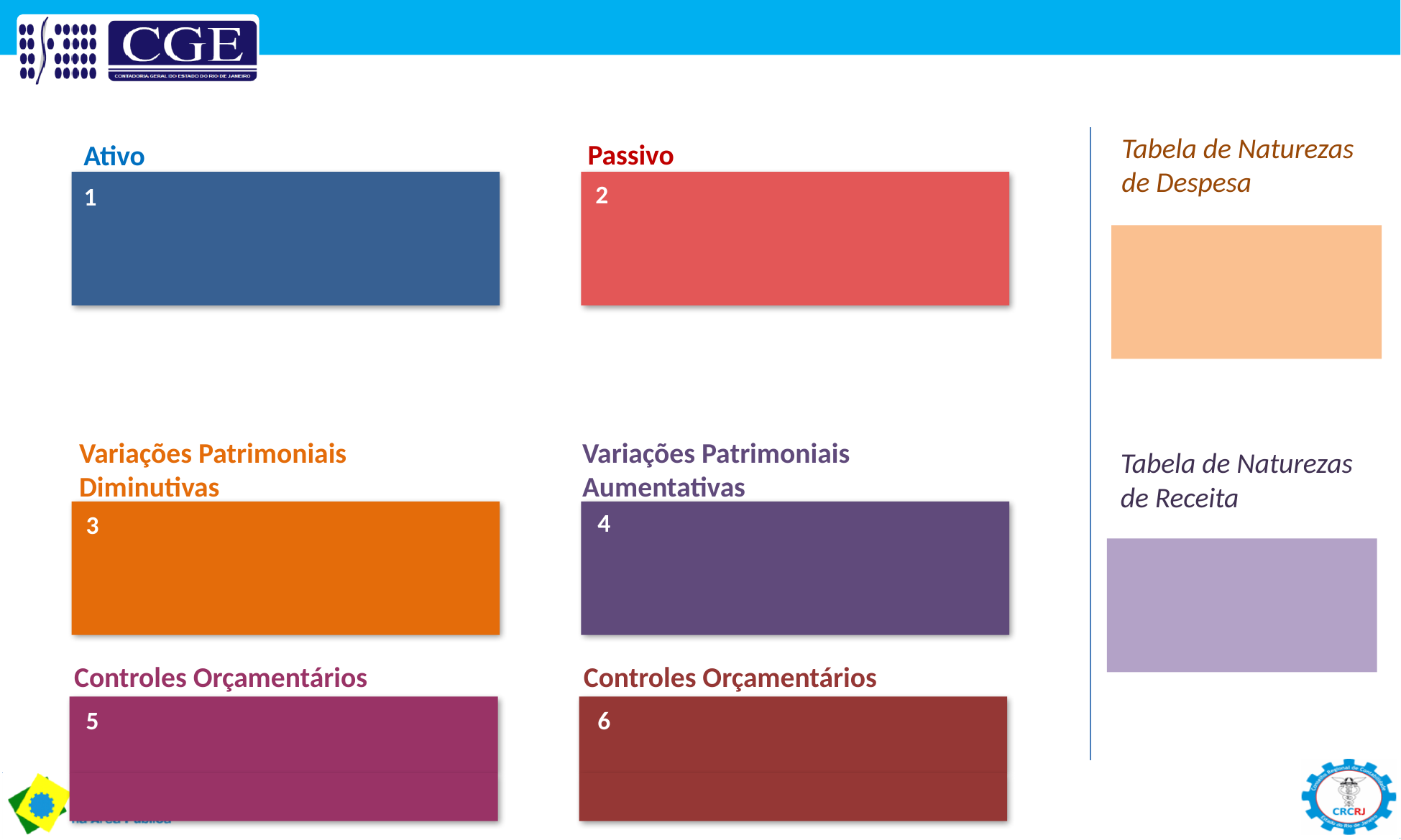

Tabela de Naturezas de Despesa
Passivo
Ativo

2
1

Variações Patrimoniais
Aumentativas
Variações Patrimoniais
Diminutivas
4

3
Controles Orçamentários
Controles Orçamentários

6
5

Tabela de Naturezas de Receita